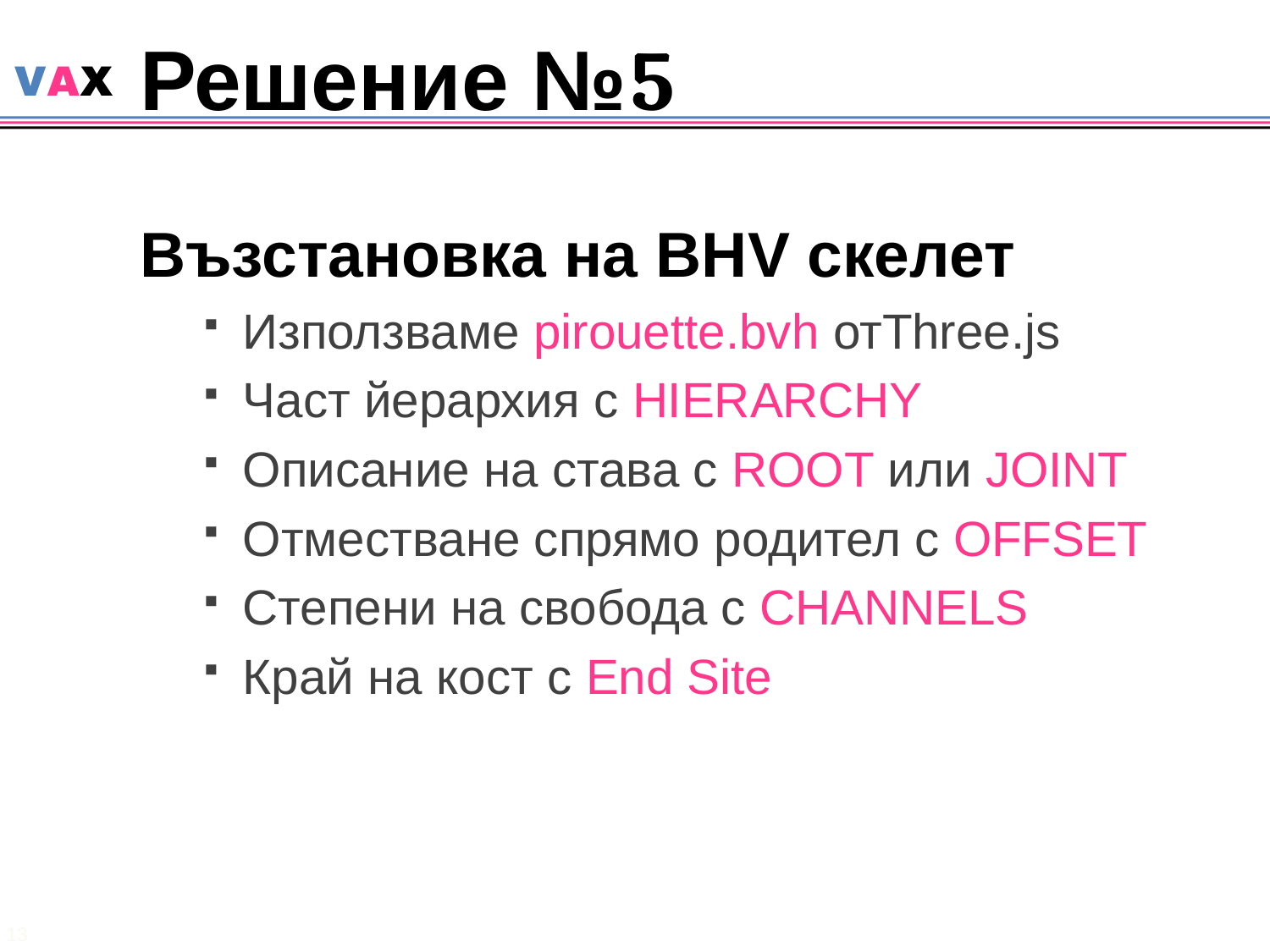

# Решение №5
Възстановка на BHV скелет
Използваме pirouette.bvh отThree.js
Част йерархия с HIERARCHY
Описание на става с ROOT или JOINT
Отместване спрямо родител с OFFSET
Степени на свобода с CHANNELS
Край на кост с End Site